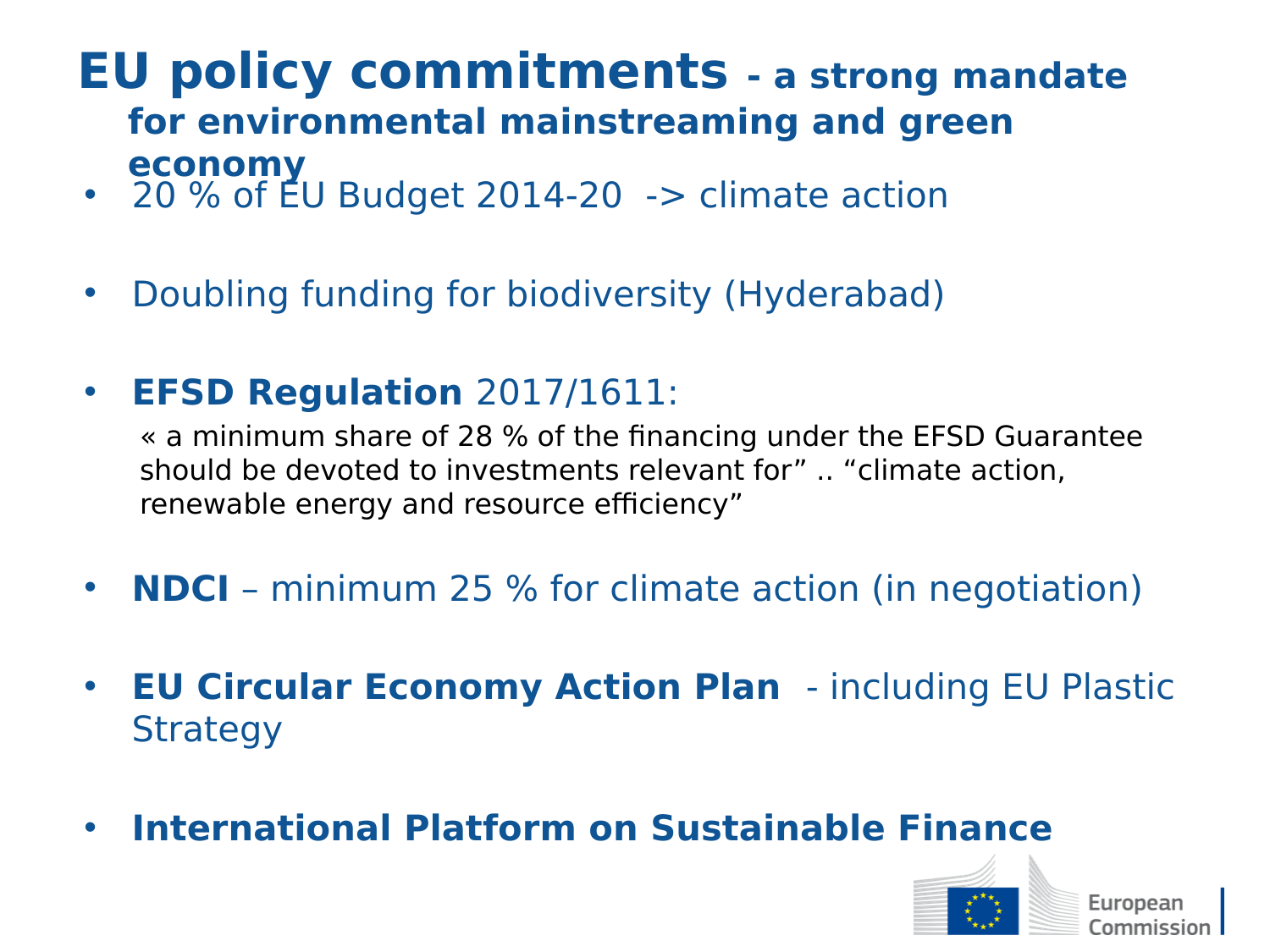

# EU policy commitments - a strong mandate for environmental mainstreaming and green economy
20 % of EU Budget 2014-20  -> climate action

Doubling funding for biodiversity (Hyderabad)

EFSD Regulation 2017/1611:
« a minimum share of 28 % of the financing under the EFSD Guarantee should be devoted to investments relevant for” .. “climate action, renewable energy and resource efficiency”

NDCI – minimum 25 % for climate action (in negotiation)

EU Circular Economy Action Plan  - including EU Plastic Strategy

International Platform on Sustainable Finance